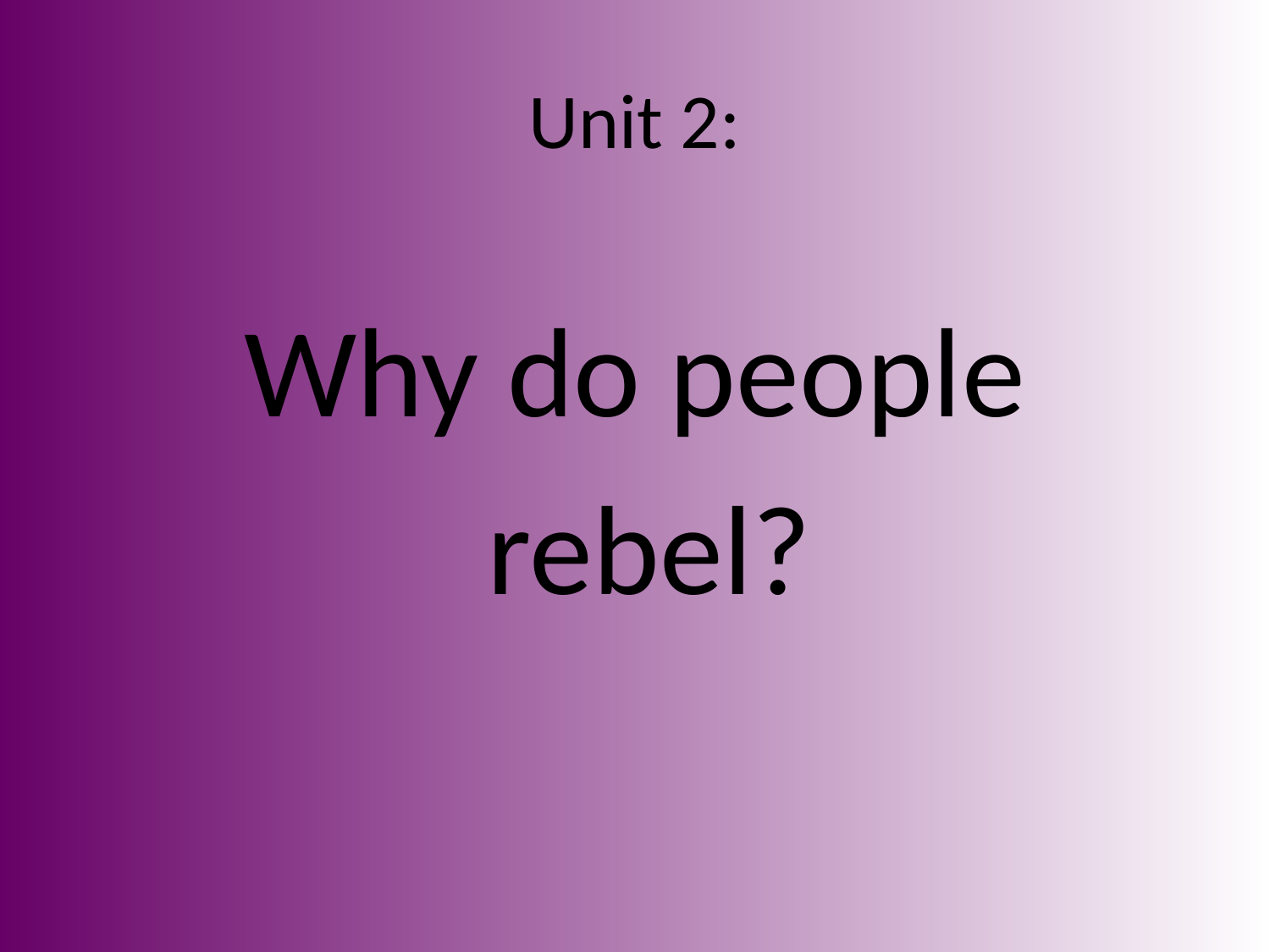

# Unit 2:

Why do people
 rebel?